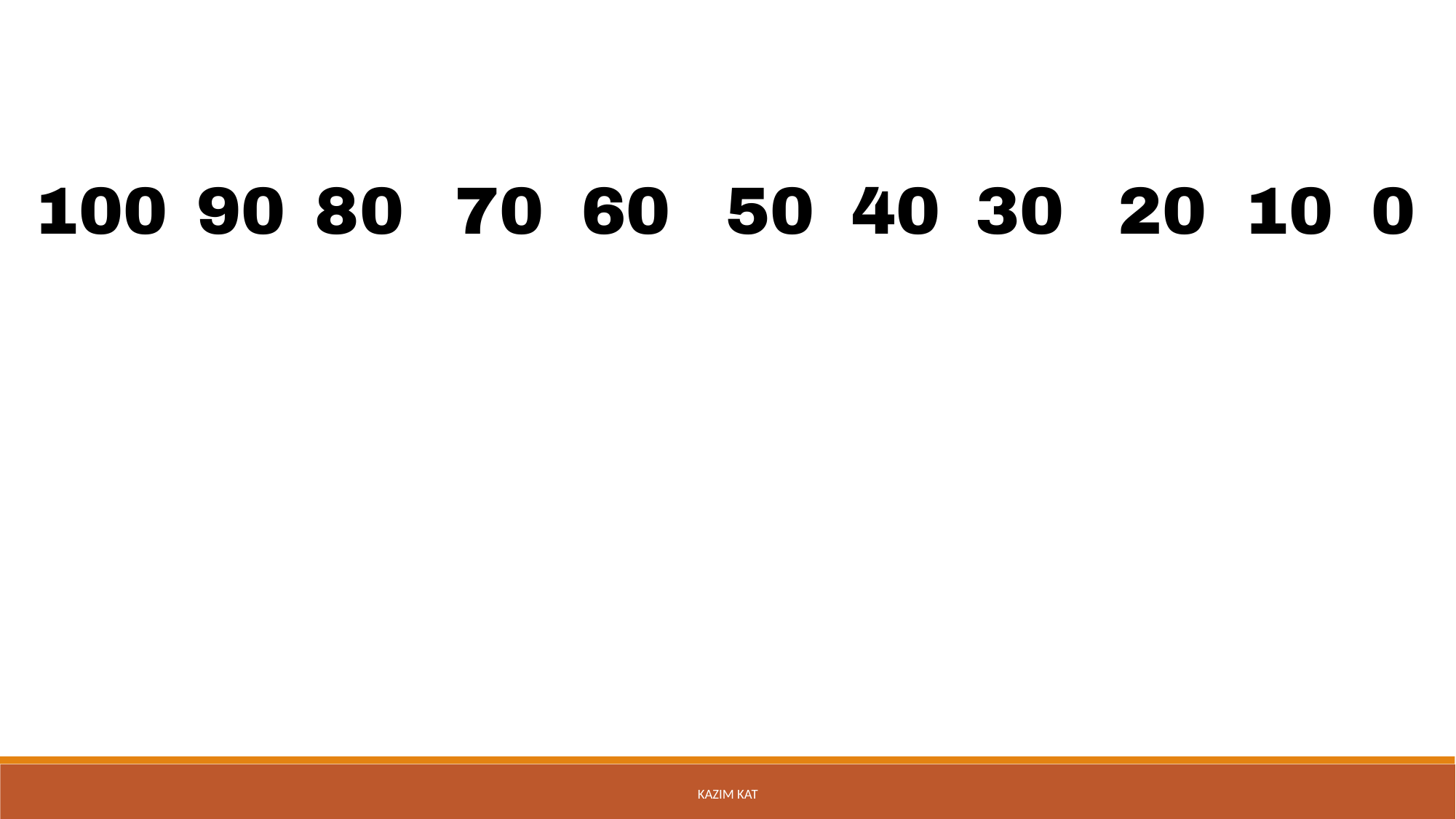

0
90
80
70
60
50
40
30
20
10
100
KAZIM KAT